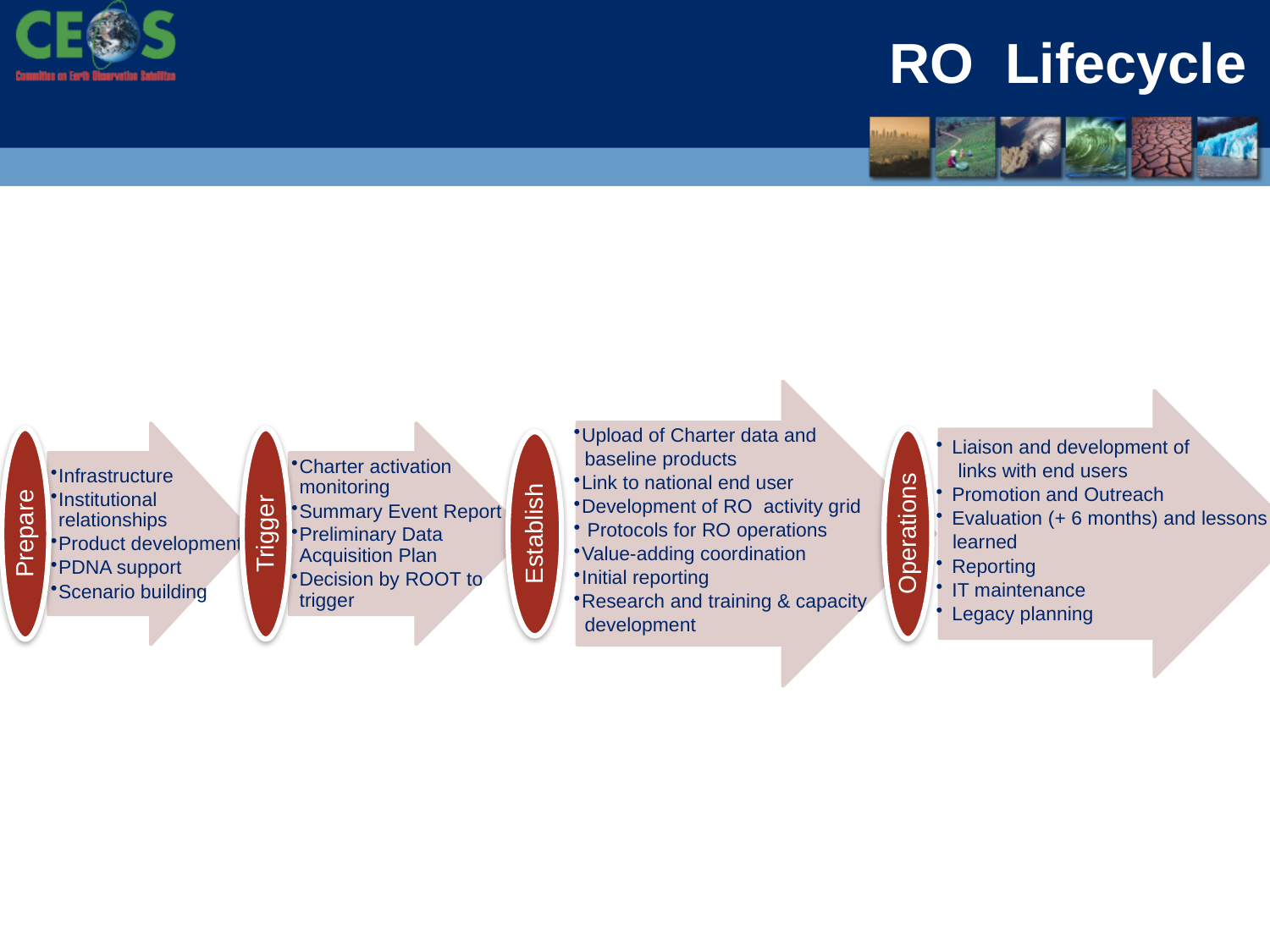

# RO  Lifecycle

Upload of Charter data and
  baseline products
Link to national end user
Development of RO  activity grid
 Protocols for RO operations
Value-adding coordination
Initial reporting
Research and training & capacity
  development
Establish

Liaison and development of
    links with end users
Promotion and Outreach
Evaluation (+ 6 months) and lessons
   learned
Reporting
IT maintenance
Legacy planning
Operations

Infrastructure
Institutional relationships
Product development
PDNA support
Scenario building
Prepare

Charter activation monitoring
Summary Event Report
Preliminary Data Acquisition Plan
Decision by ROOT to trigger
Trigger